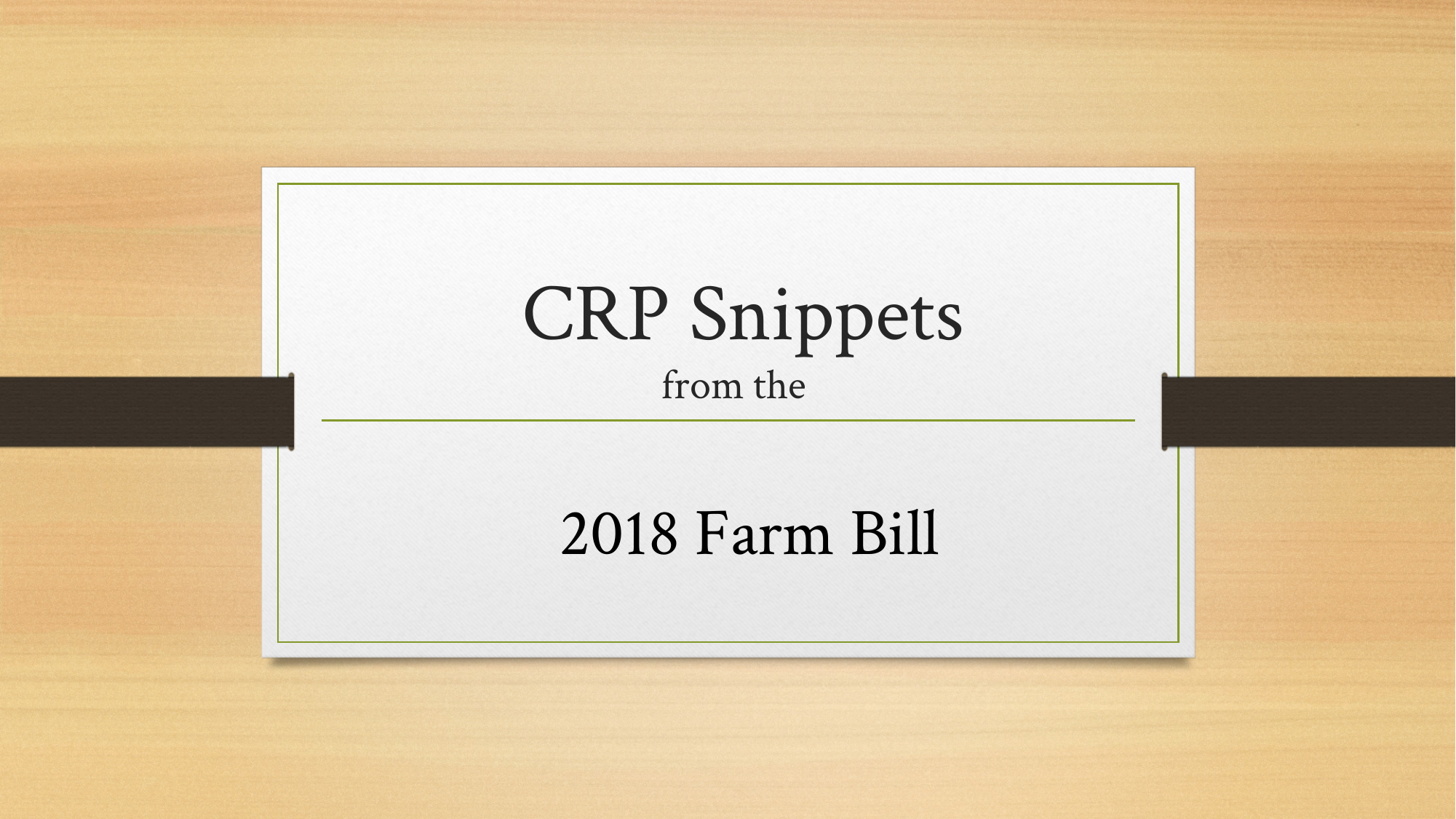

# CRP Snippets from the
2018 Farm Bill